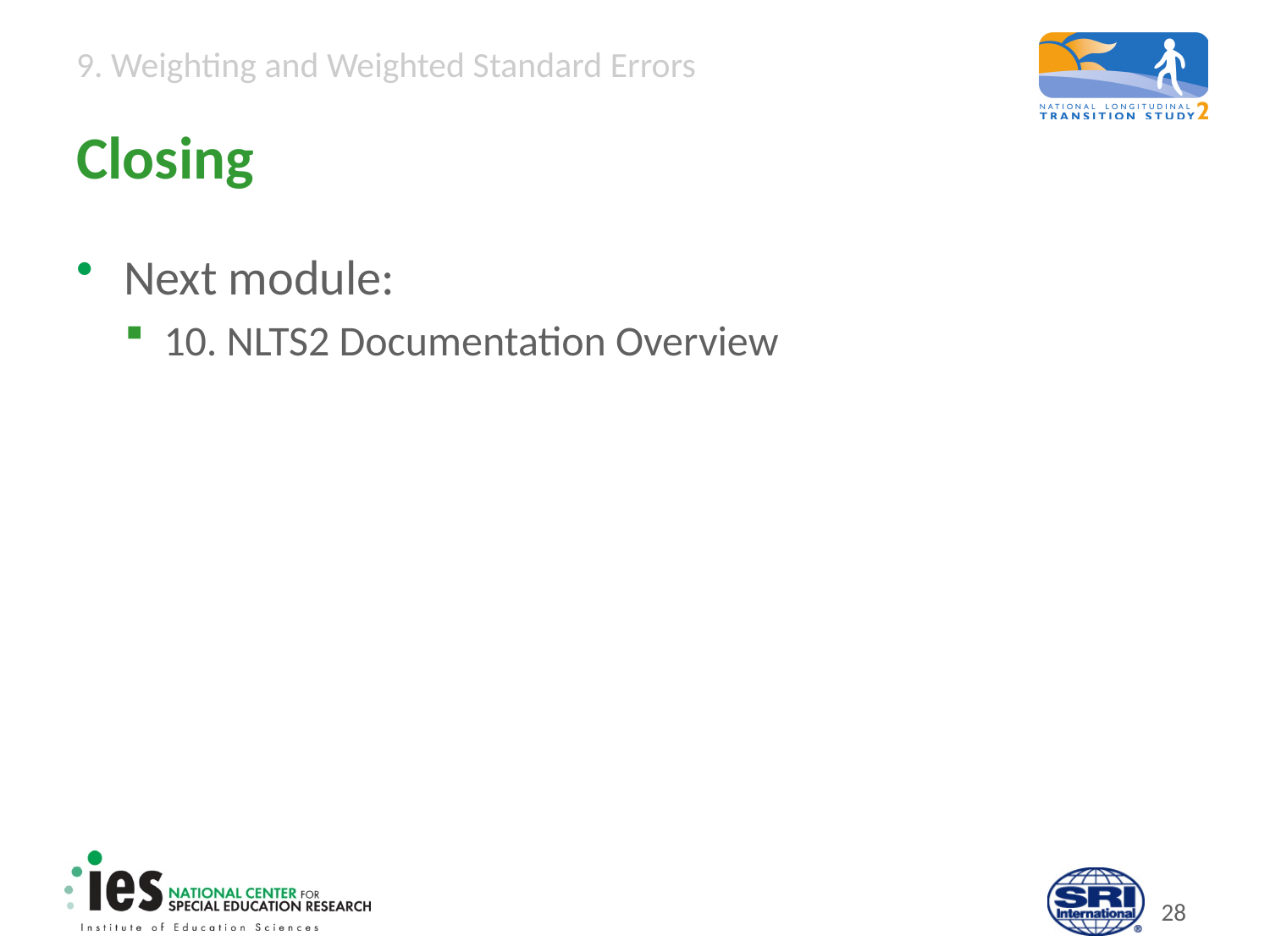

# Closing
Next module:
10. NLTS2 Documentation Overview

28